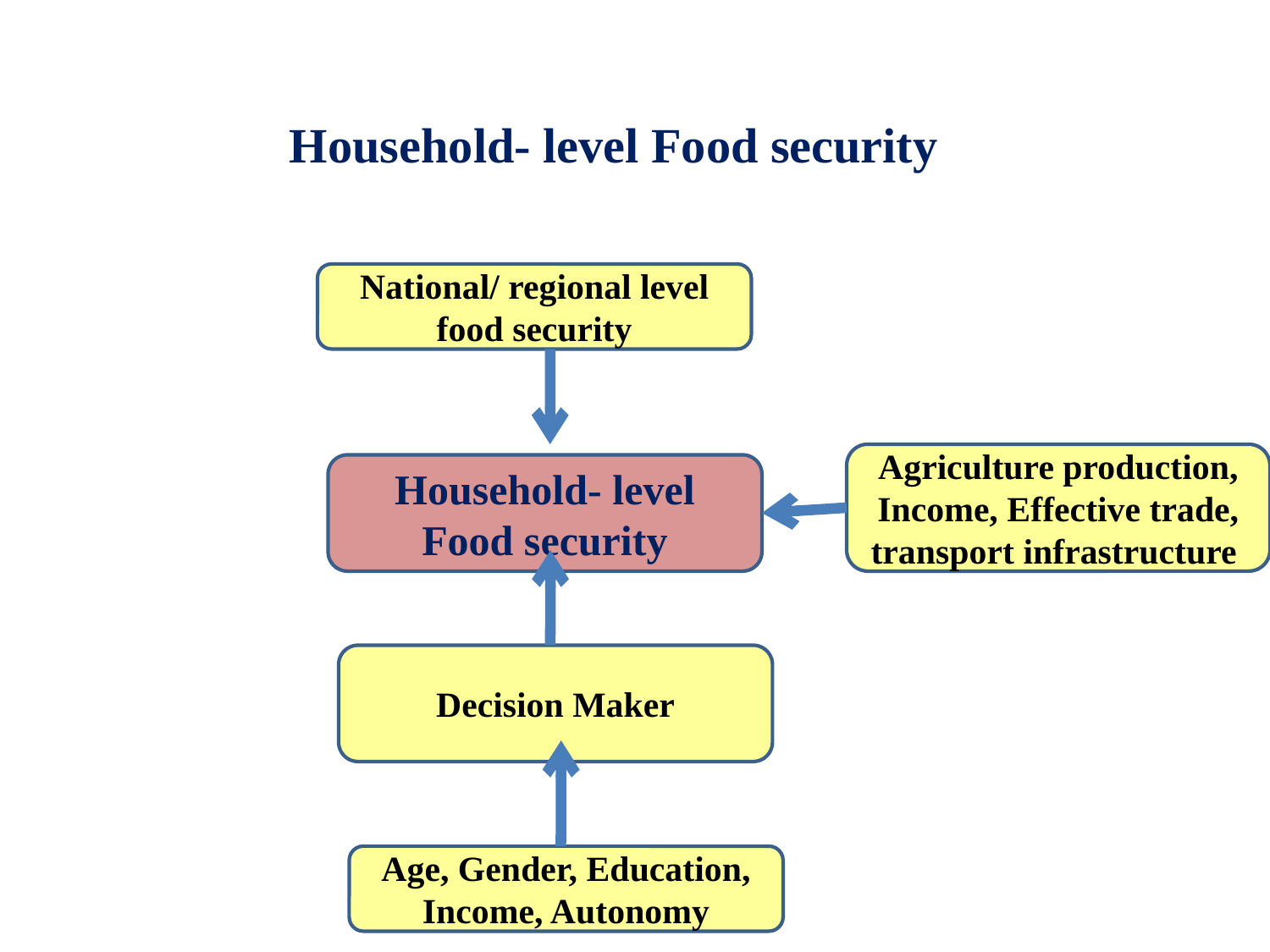

# Household- level Food security
National/ regional level food security
Agriculture production, Income, Effective trade, transport infrastructure
Household- level Food security
Decision Maker
Age, Gender, Education, Income, Autonomy